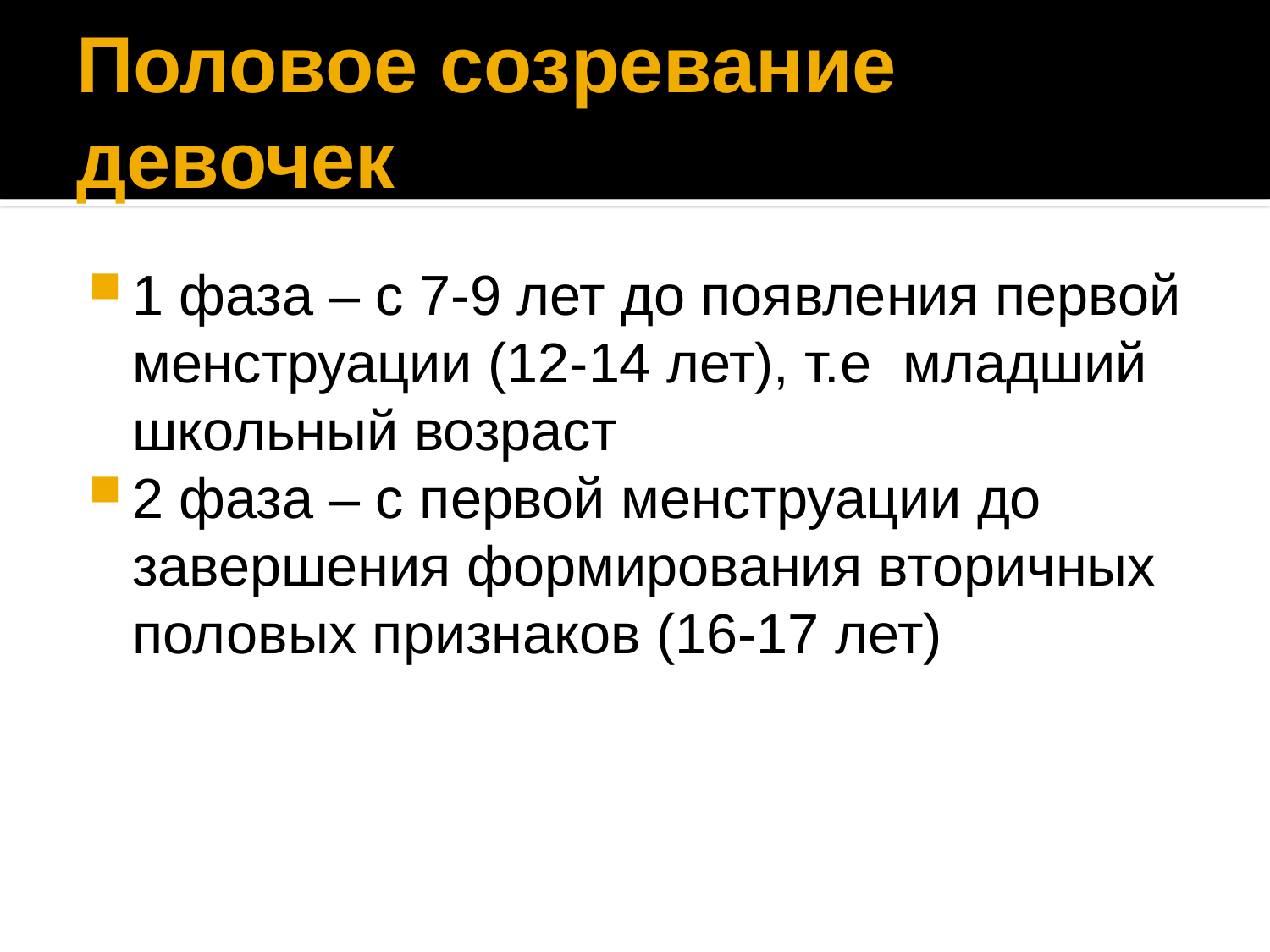

# Половое созревание девочек
1 фаза – с 7-9 лет до появления первой менструации (12-14 лет), т.е  младший школьный возраст
2 фаза – с первой менструации до завершения формирования вторичных половых признаков (16-17 лет)